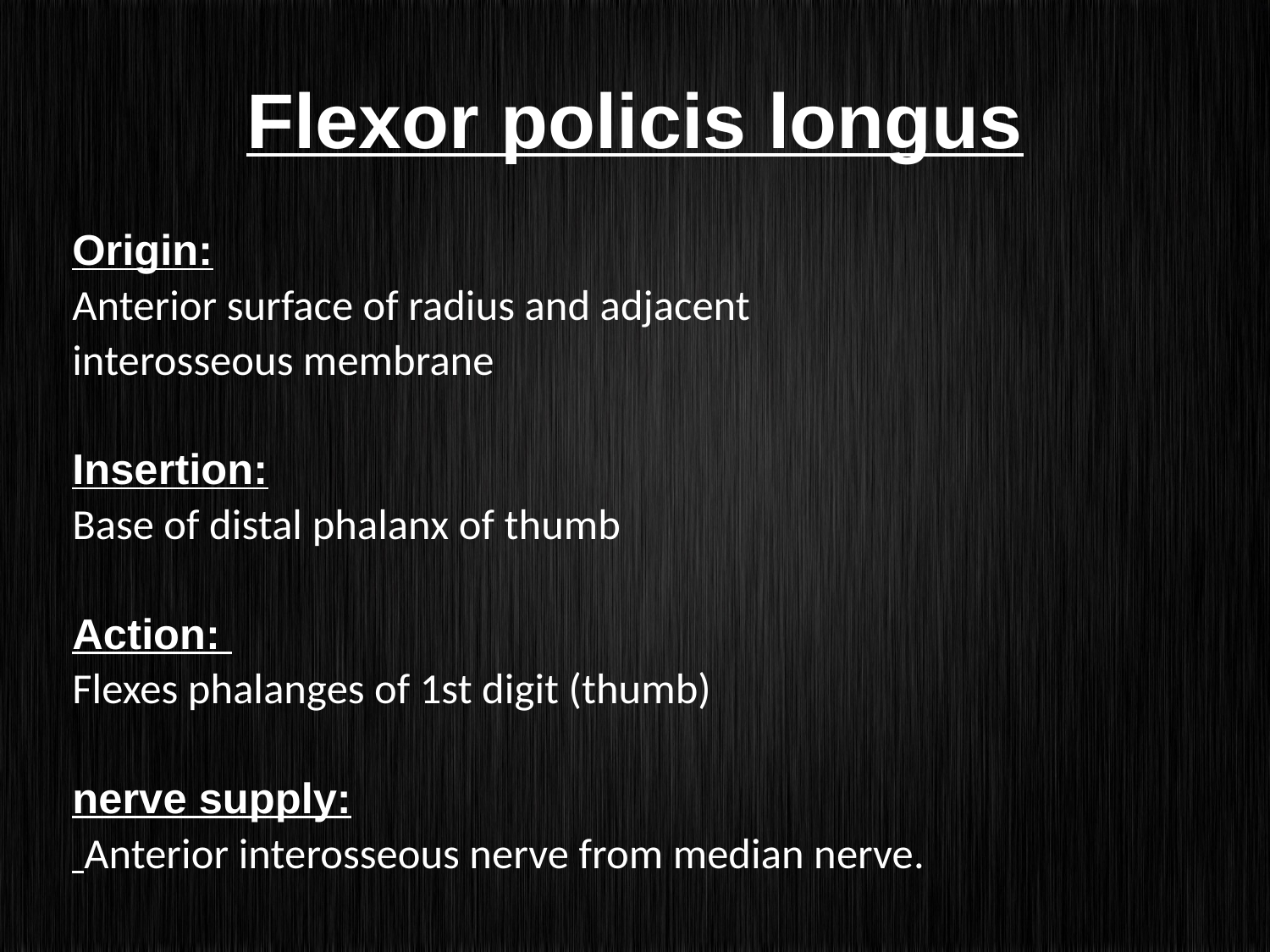

# Flexor policis longus
Origin:
Anterior surface of radius and adjacent
interosseous membrane

Insertion:
Base of distal phalanx of thumb

Action:
Flexes phalanges of 1st digit (thumb)

nerve supply:
 Anterior interosseous nerve from median nerve.